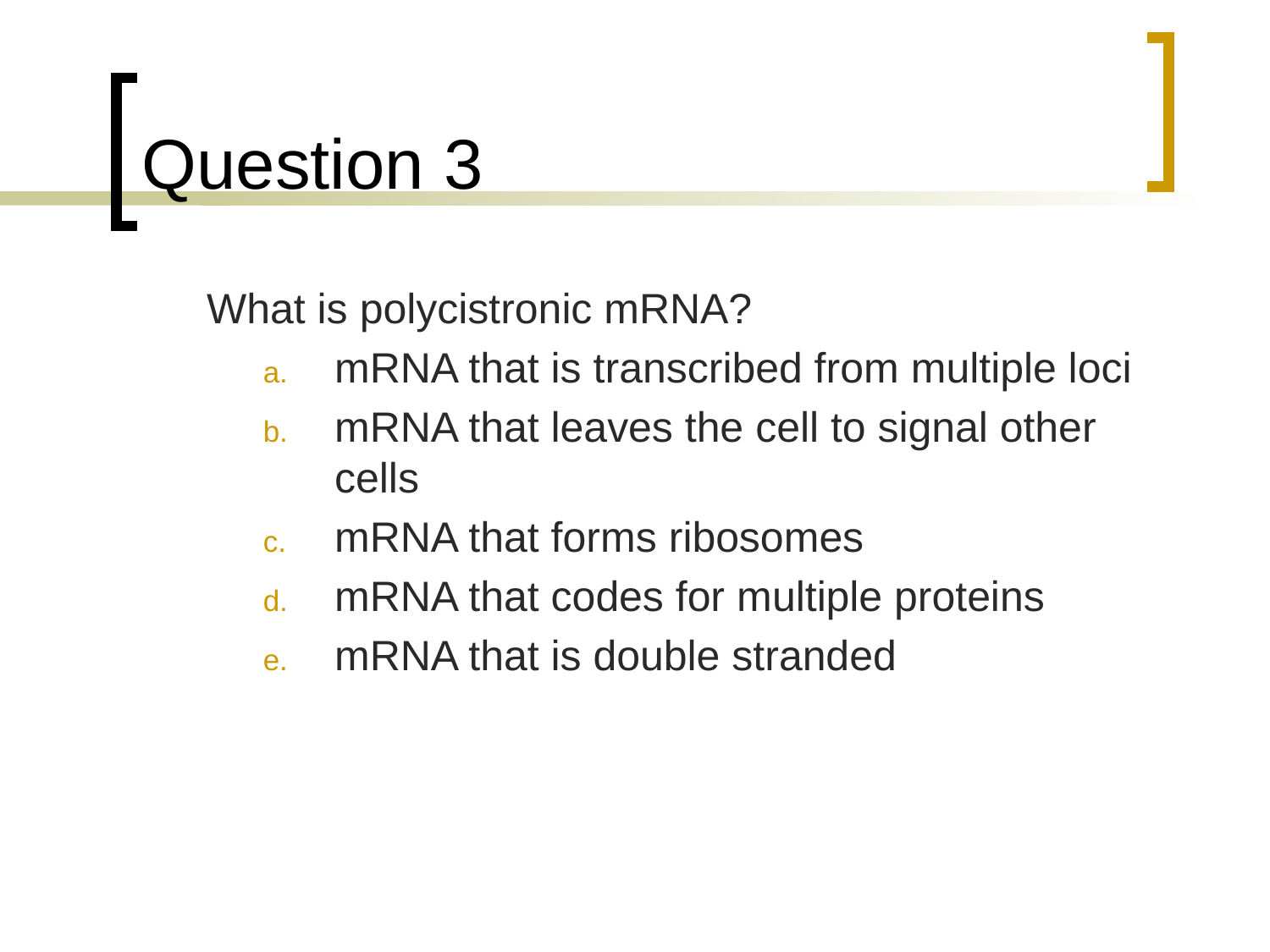

# Question 3
	What is polycistronic mRNA?
mRNA that is transcribed from multiple loci
mRNA that leaves the cell to signal other cells
mRNA that forms ribosomes
mRNA that codes for multiple proteins
mRNA that is double stranded